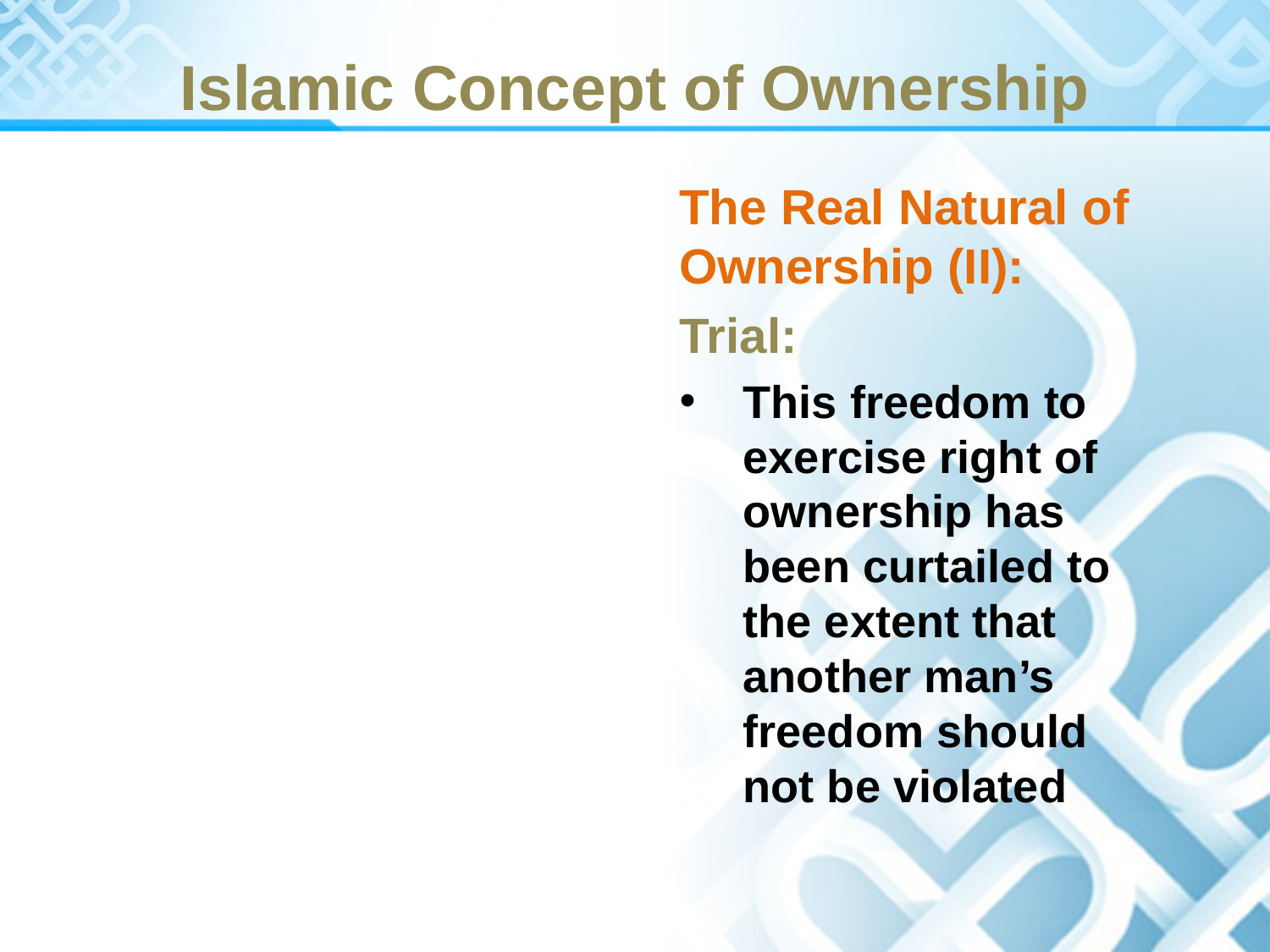

Islamic Concept of Ownership
The Real Natural of Ownership (II):
Trial:
This freedom to exercise right of ownership has been curtailed to the extent that another man’s freedom should not be violated